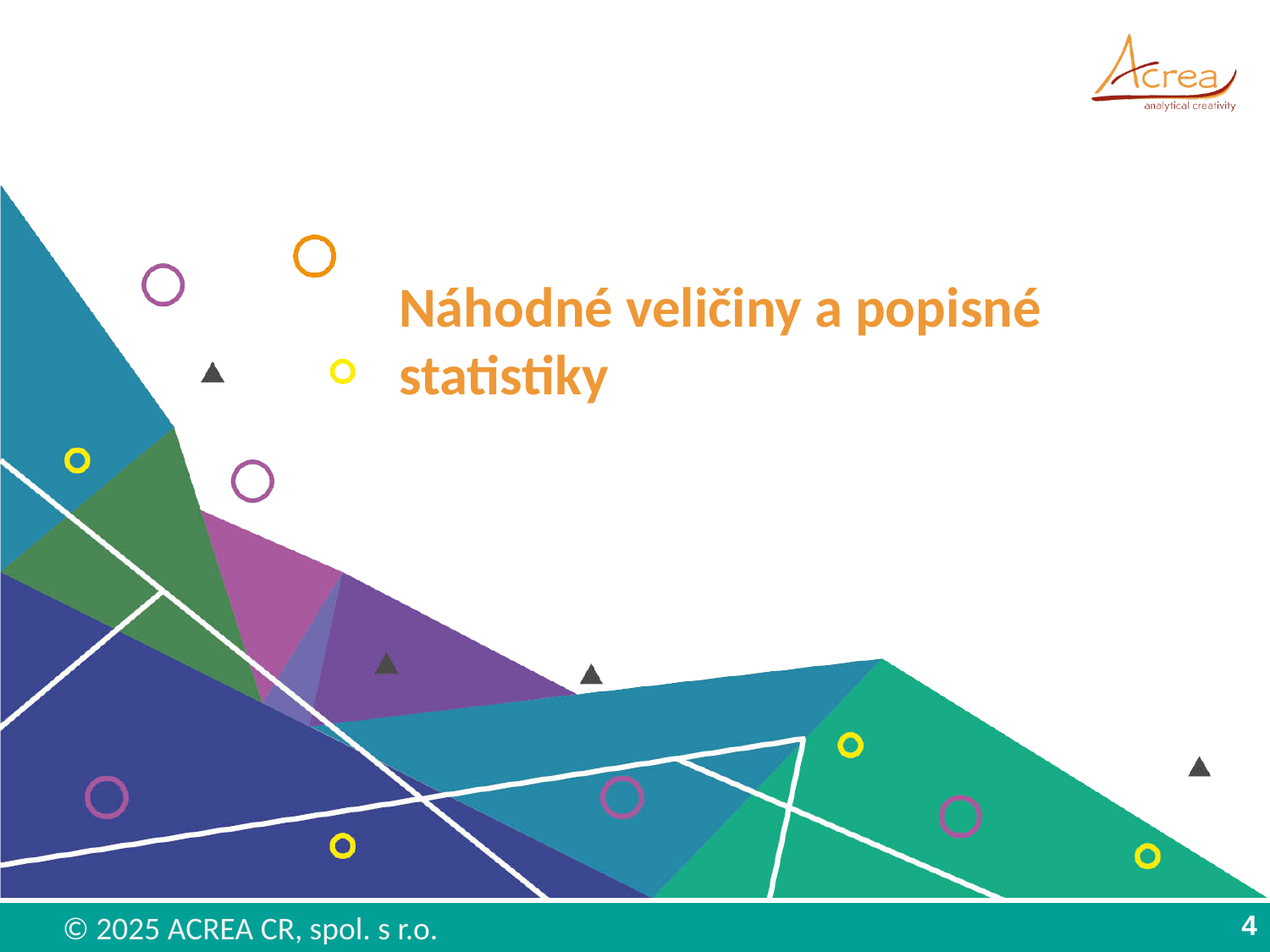

# Náhodné veličiny a popisné statistiky

4